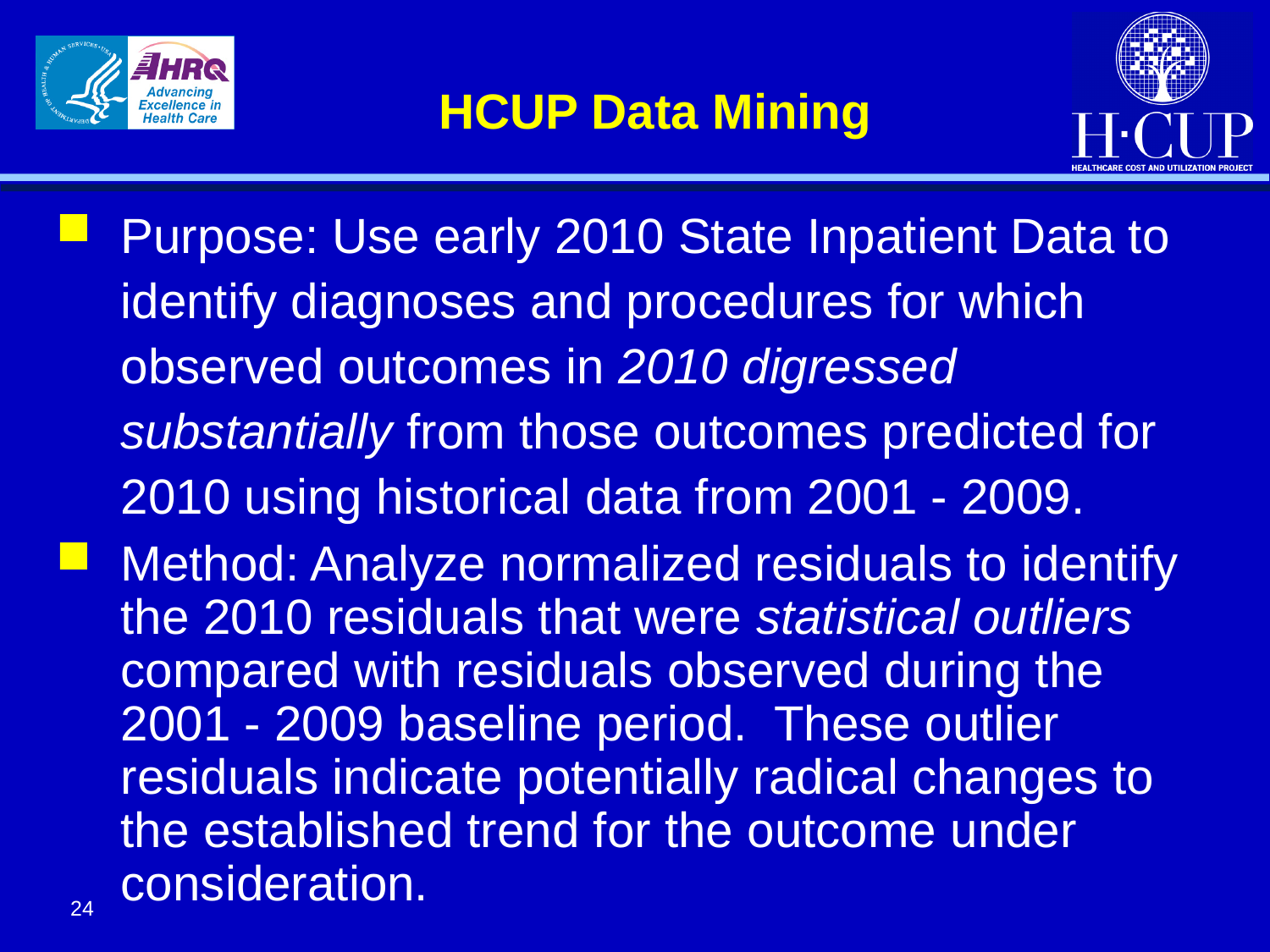

# HCUP Data Mining
Purpose: Use early 2010 State Inpatient Data to identify diagnoses and procedures for which observed outcomes in 2010 digressed substantially from those outcomes predicted for 2010 using historical data from 2001 - 2009.
Method: Analyze normalized residuals to identify the 2010 residuals that were statistical outliers compared with residuals observed during the 2001 - 2009 baseline period.  These outlier residuals indicate potentially radical changes to the established trend for the outcome under consideration.
24